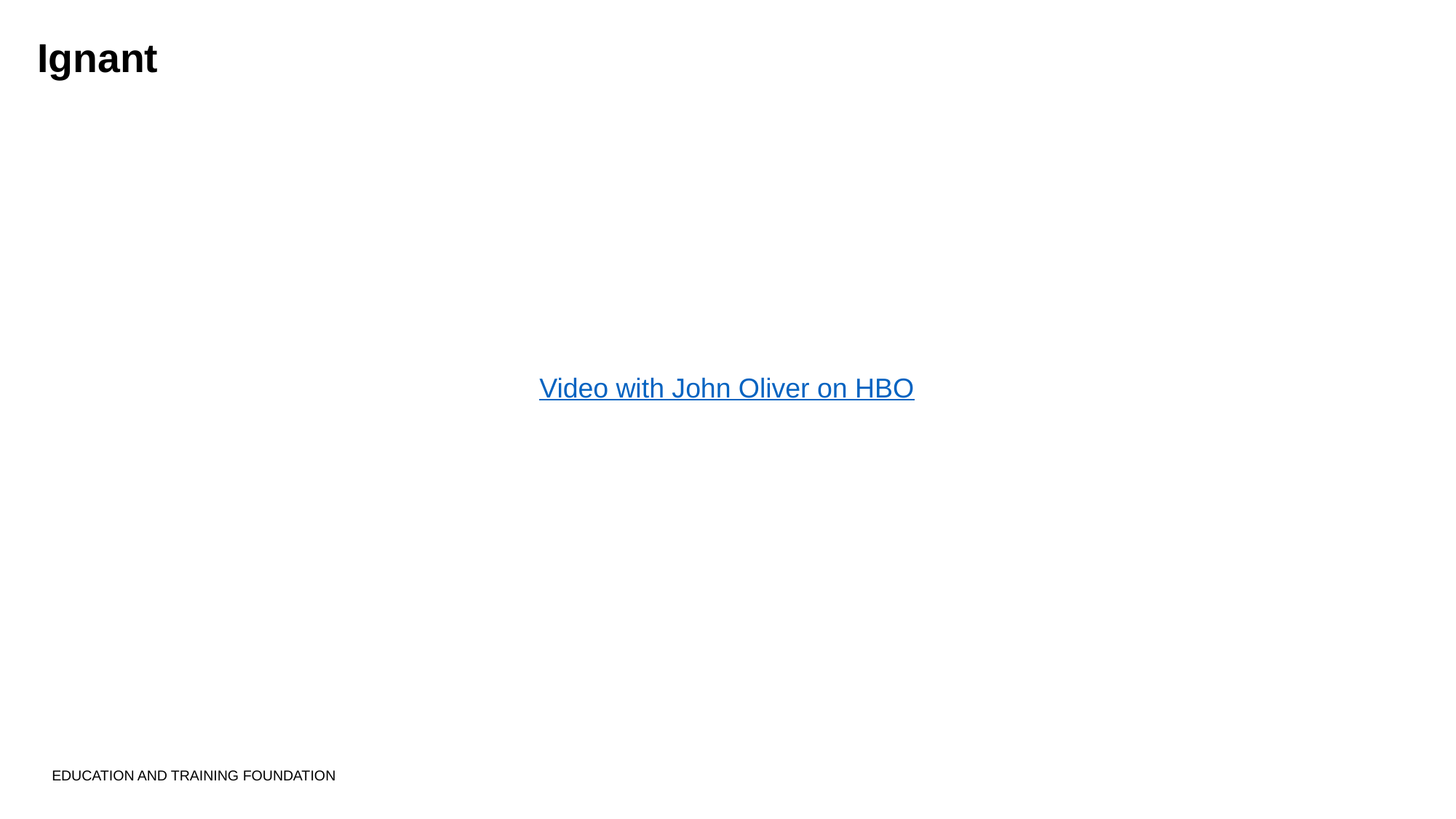

# Ignant
Video with John Oliver on HBO
EDUCATION AND TRAINING FOUNDATION